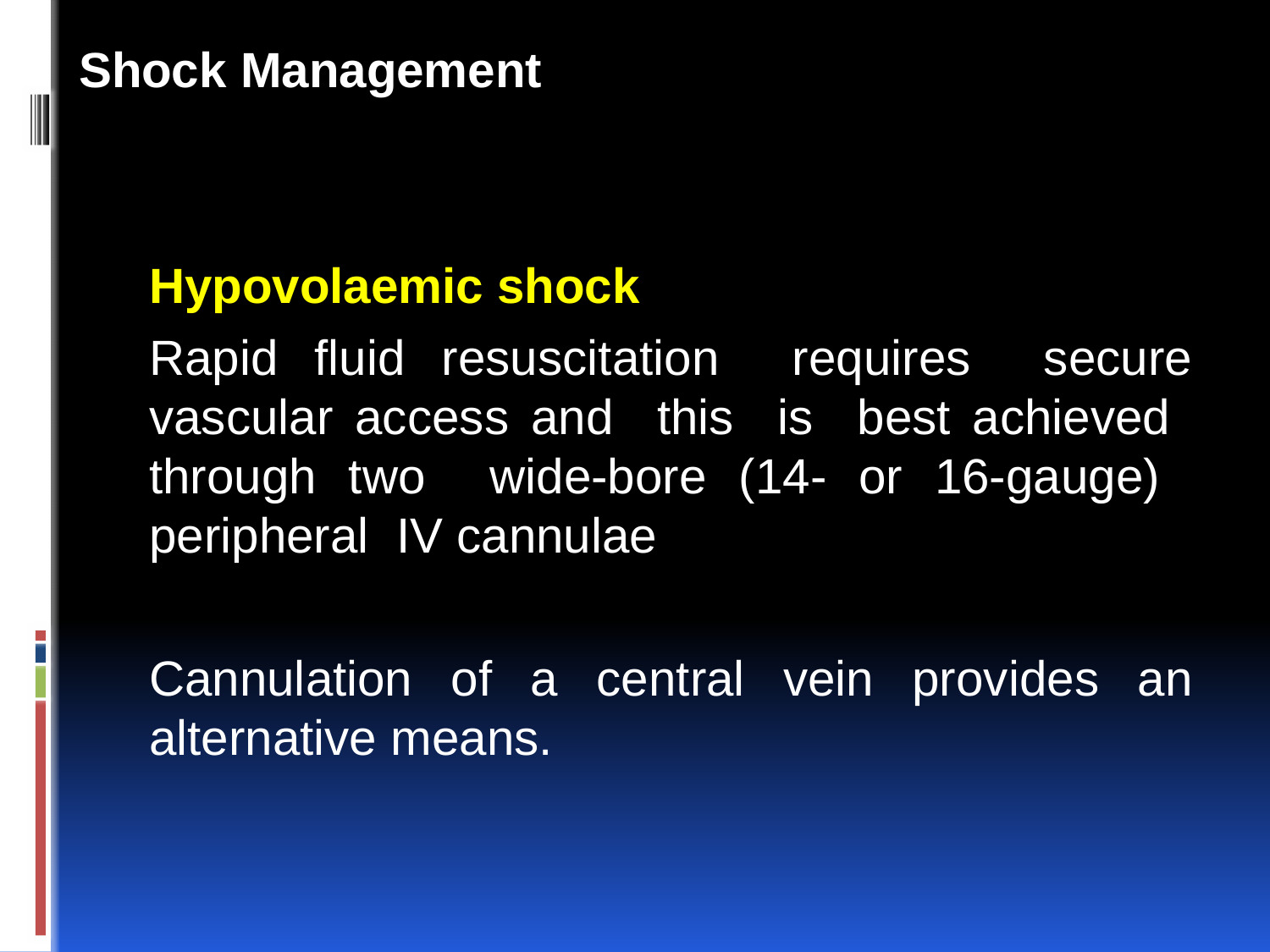

Shock Management
Hypovolaemic shock
Rapid fluid resuscitation  requires  secure vascular access and  this  is  best achieved  through two  wide-bore (14- or 16-gauge)  peripheral  IV cannulae

Cannulation of a central vein provides an alternative means.